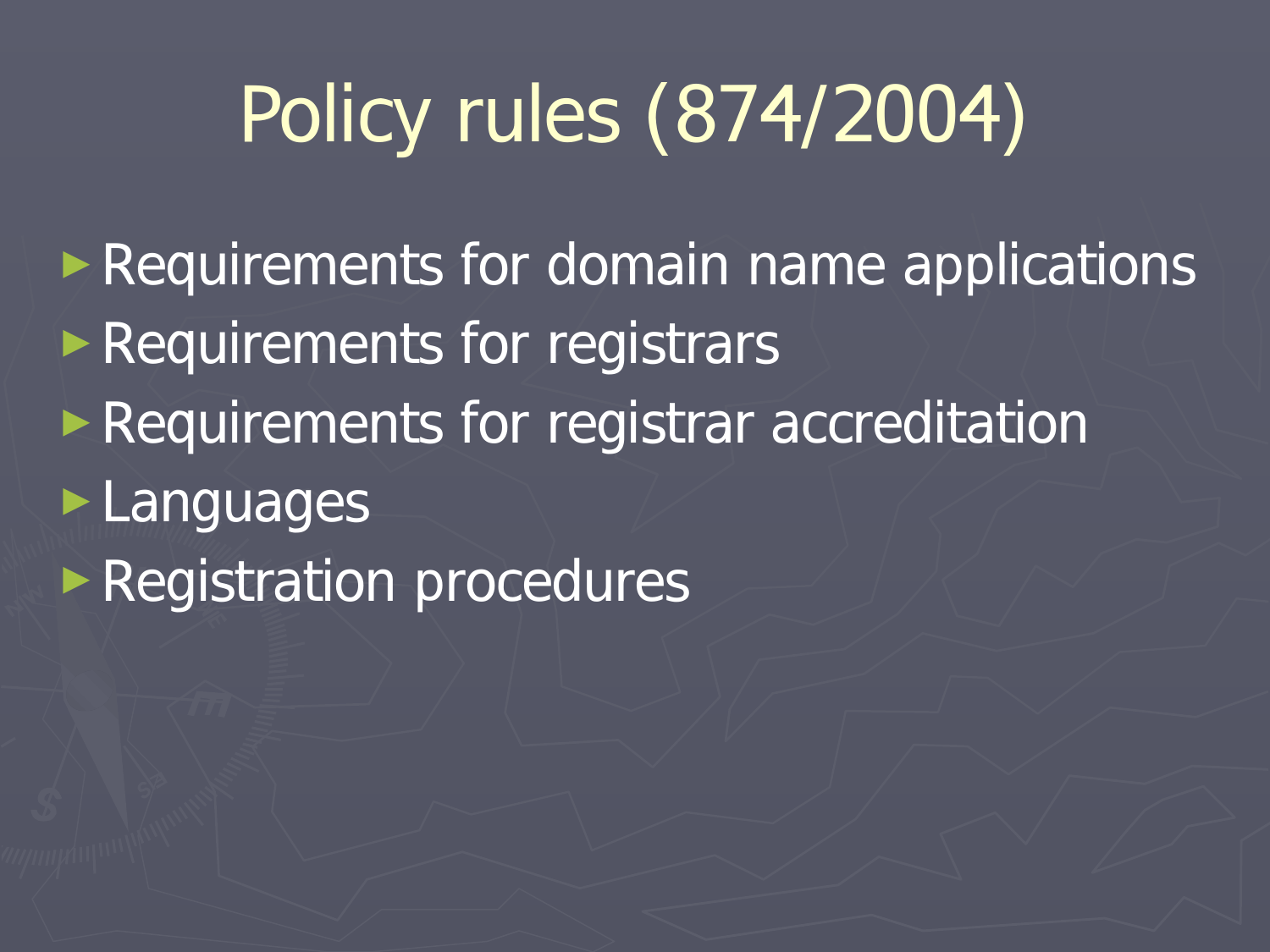

Policy rules (874/2004)
Requirements for domain name applications
Requirements for registrars
Requirements for registrar accreditation
Languages
Registration procedures